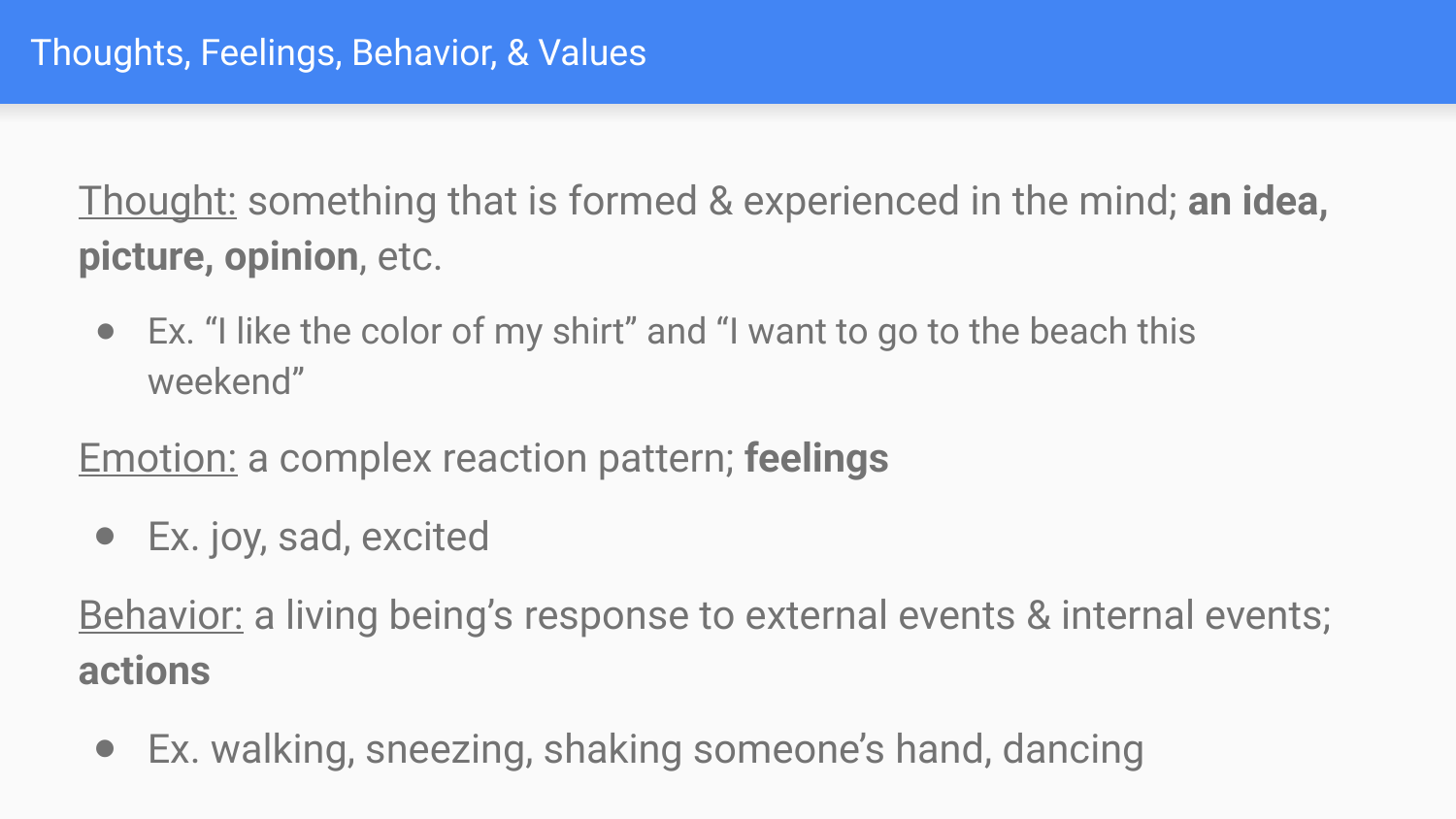

# Thoughts, Feelings, Behavior, & Values
Thought: something that is formed & experienced in the mind; an idea, picture, opinion, etc.
Ex. “I like the color of my shirt” and “I want to go to the beach this weekend”
Emotion: a complex reaction pattern; feelings
Ex. joy, sad, excited
Behavior: a living being’s response to external events & internal events; actions
Ex. walking, sneezing, shaking someone’s hand, dancing